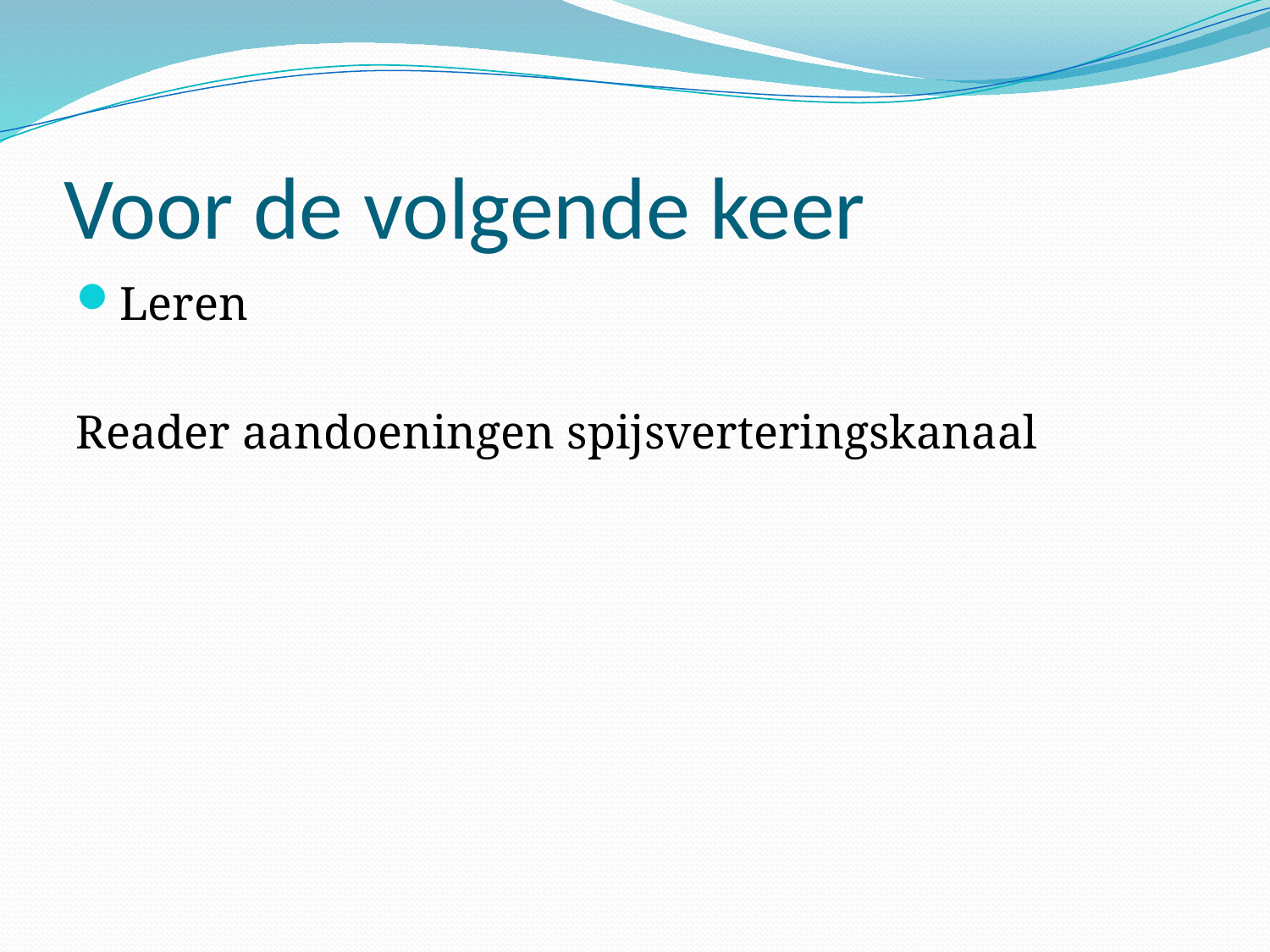

# Voor de volgende keer
Leren

Reader aandoeningen spijsverteringskanaal